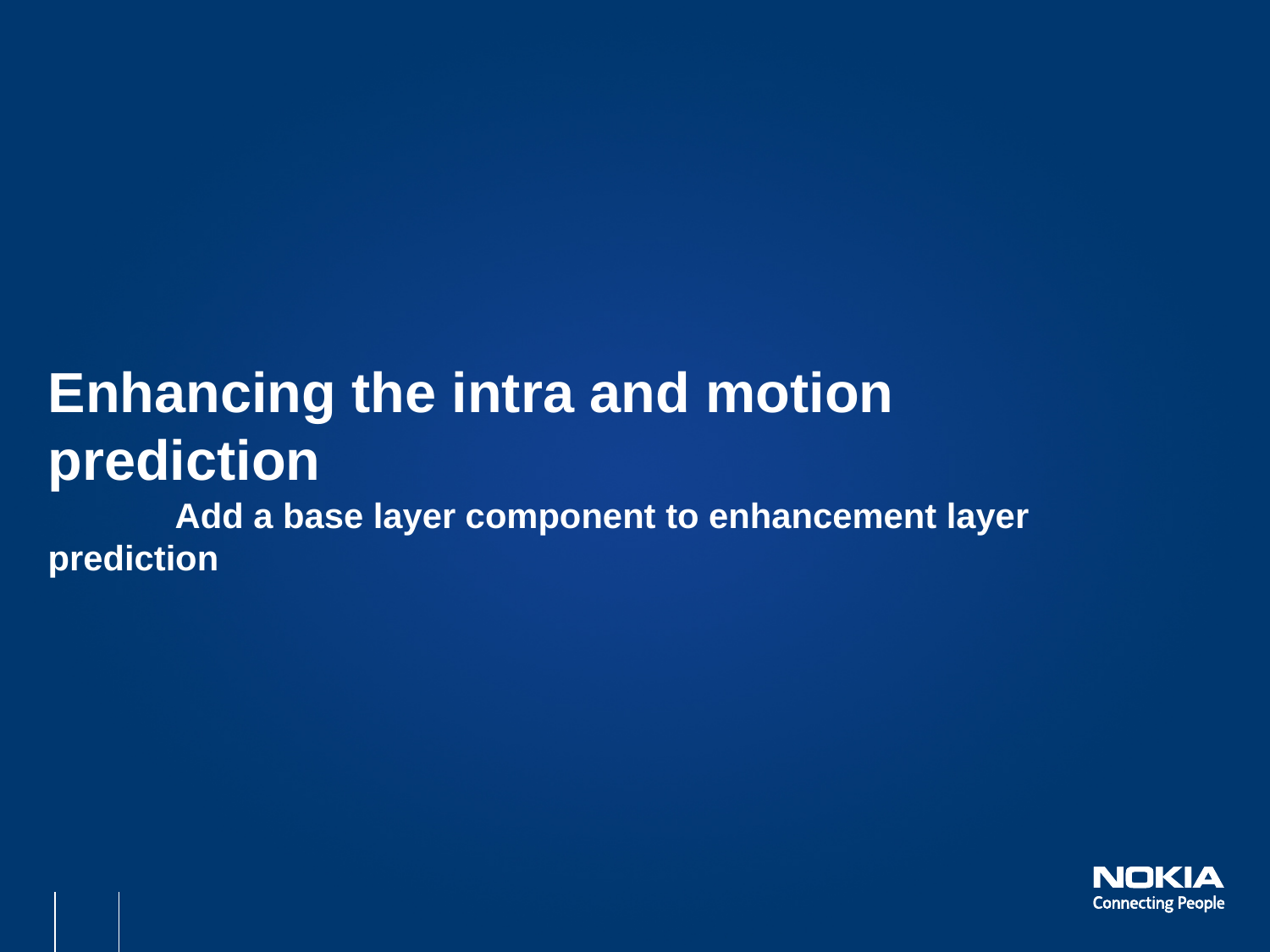

Enhancing the intra and motion prediction
	Add a base layer component to enhancement layer 	prediction